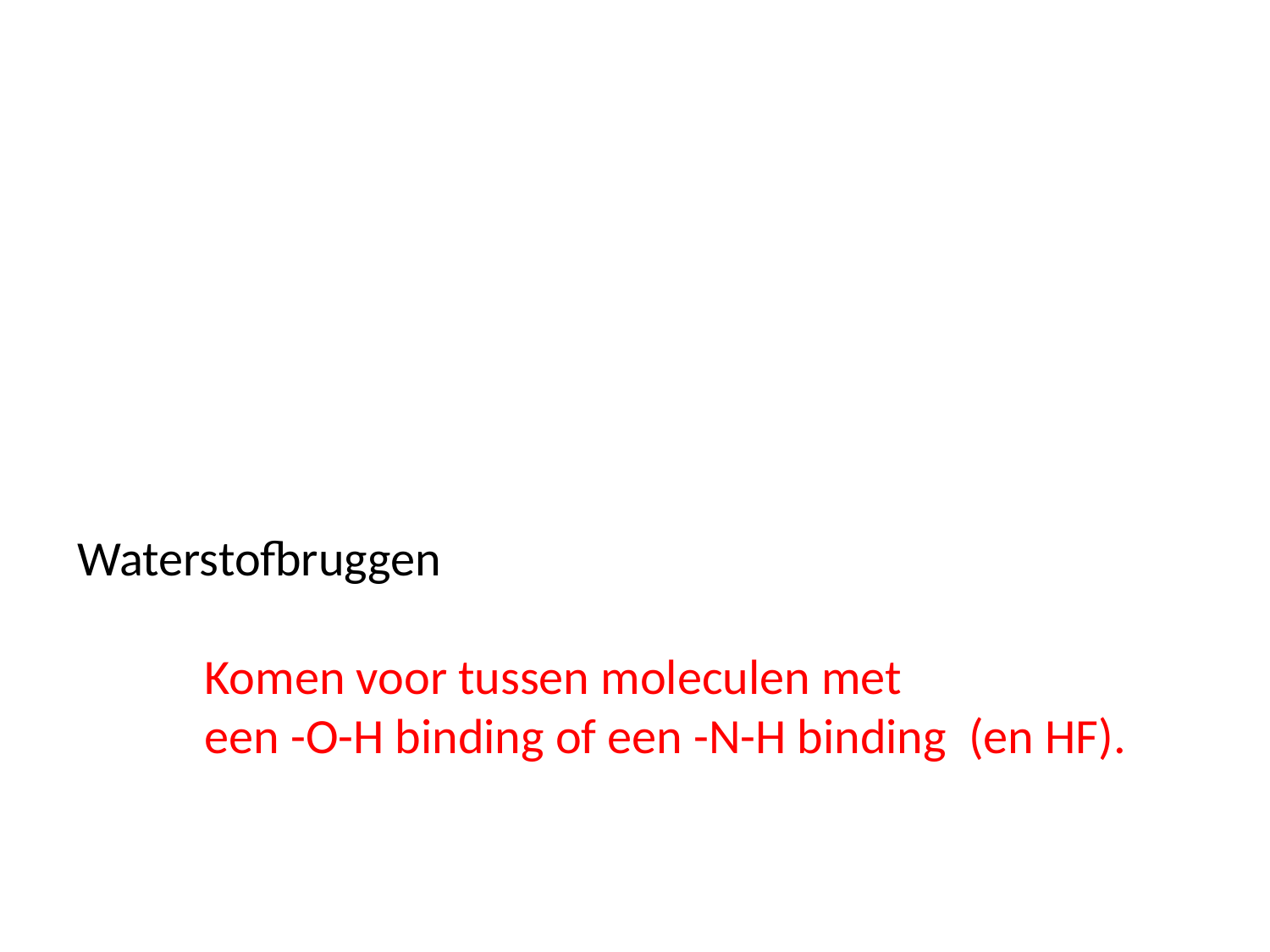

Waterstofbruggen

	Komen voor tussen moleculen met
	een -O-H binding of een -N-H binding  (en HF).